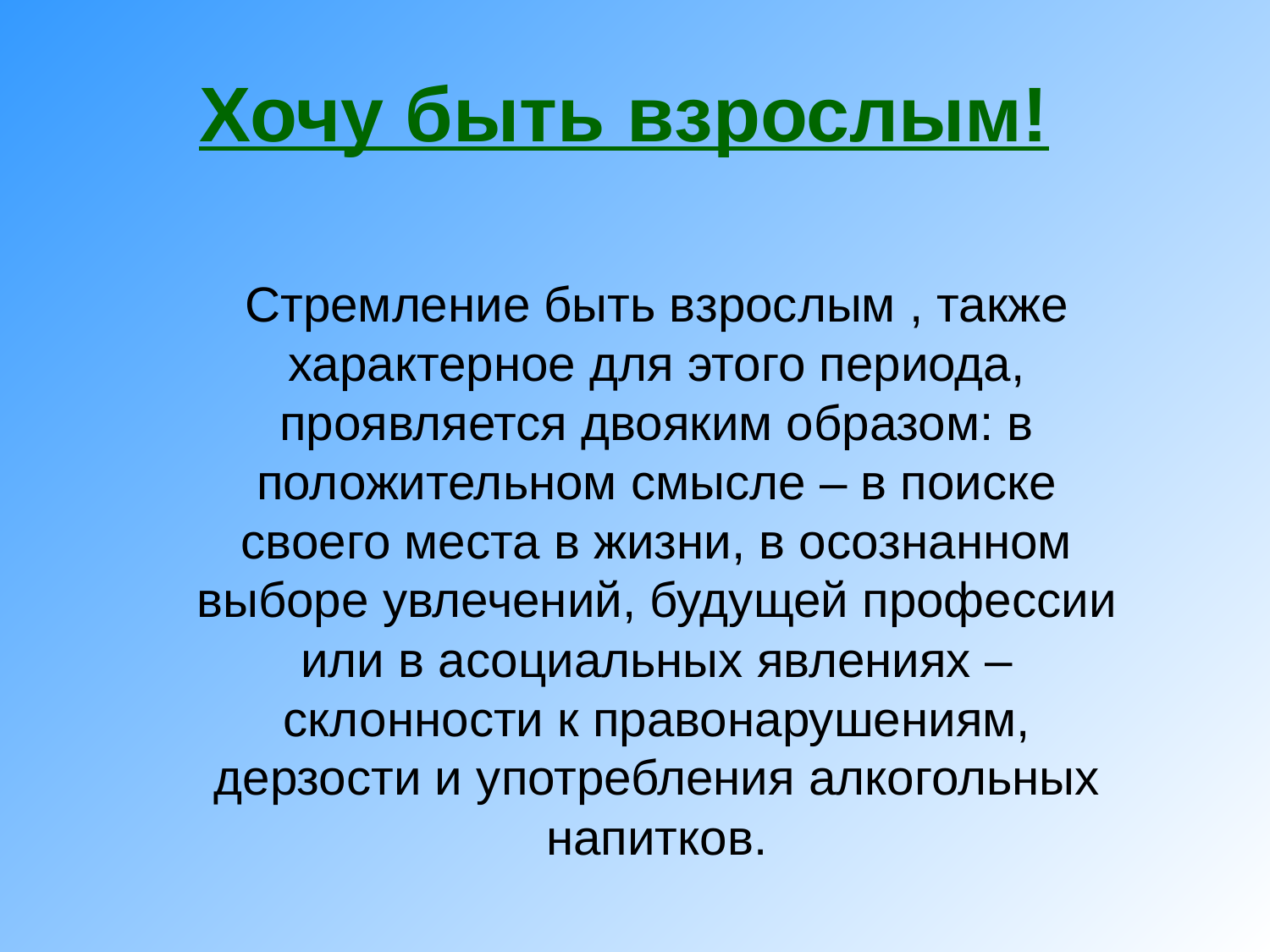

# Хочу быть взрослым!
Стремление быть взрослым , также характерное для этого периода, проявляется двояким образом: в положительном смысле – в поиске своего места в жизни, в осознанном выборе увлечений, будущей профессии или в асоциальных явлениях – склонности к правонарушениям, дерзости и употребления алкогольных напитков.